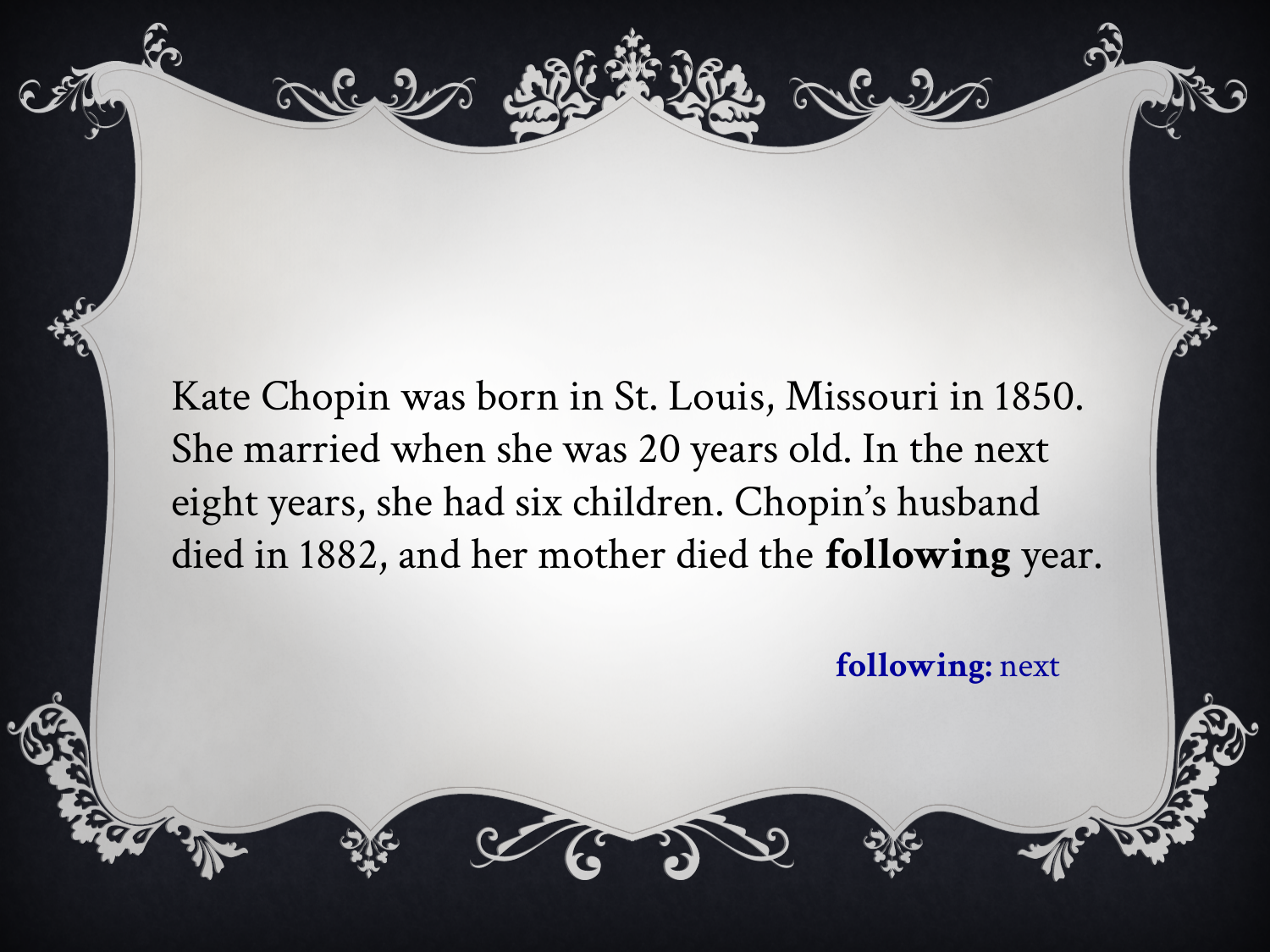

Kate Chopin was born in St. Louis, Missouri in 1850. She married when she was 20 years old. In the next eight years, she had six children. Chopin’s husband died in 1882, and her mother died the following year.
following: next